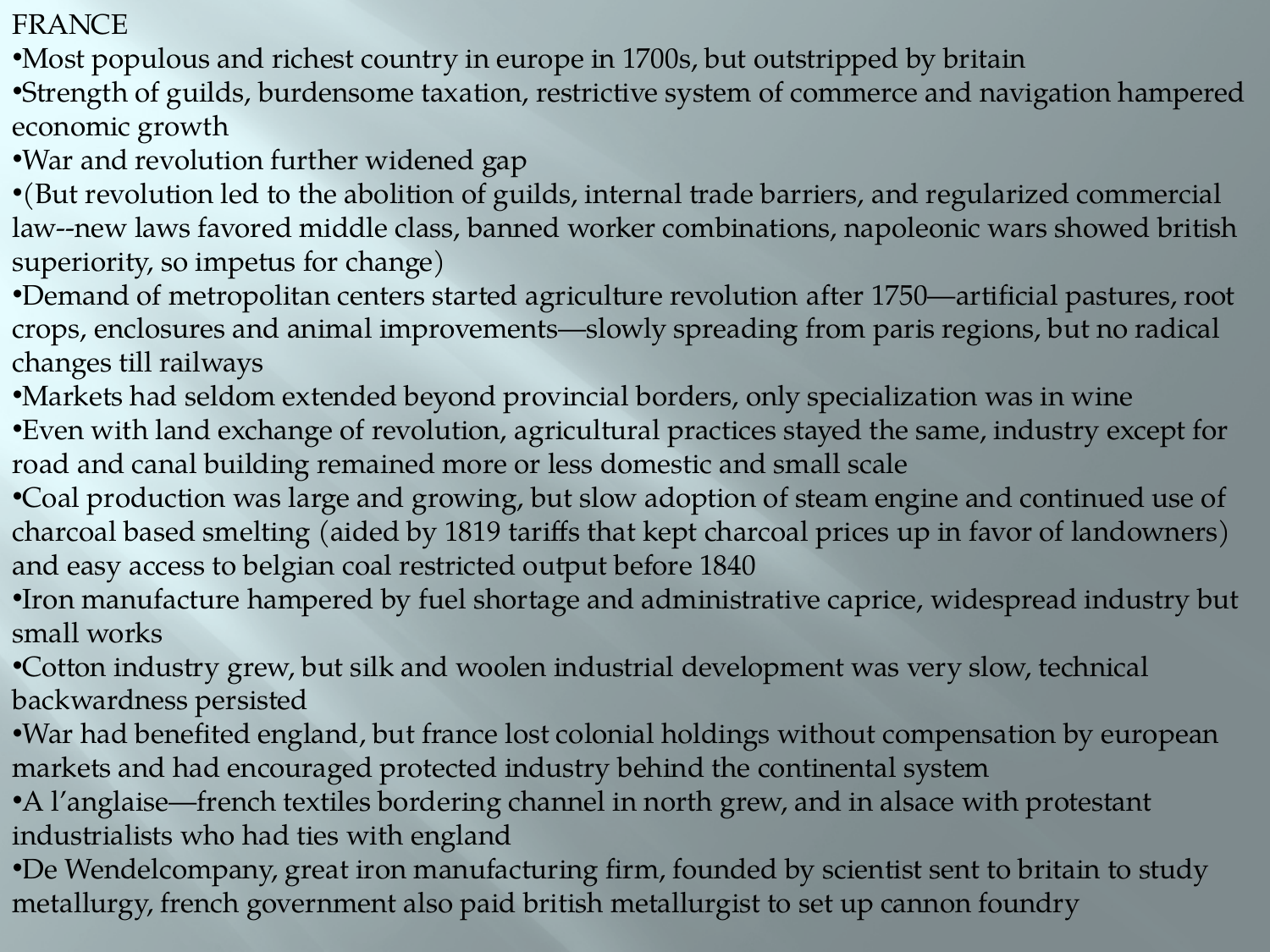

FRANCE
Most populous and richest country in europe in 1700s, but outstripped by britain
Strength of guilds, burdensome taxation, restrictive system of commerce and navigation hampered economic growth
War and revolution further widened gap
(But revolution led to the abolition of guilds, internal trade barriers, and regularized commercial law--new laws favored middle class, banned worker combinations, napoleonic wars showed british superiority, so impetus for change)
Demand of metropolitan centers started agriculture revolution after 1750—artificial pastures, root crops, enclosures and animal improvements—slowly spreading from paris regions, but no radical changes till railways
Markets had seldom extended beyond provincial borders, only specialization was in wine
Even with land exchange of revolution, agricultural practices stayed the same, industry except for road and canal building remained more or less domestic and small scale
Coal production was large and growing, but slow adoption of steam engine and continued use of charcoal based smelting (aided by 1819 tariffs that kept charcoal prices up in favor of landowners) and easy access to belgian coal restricted output before 1840
Iron manufacture hampered by fuel shortage and administrative caprice, widespread industry but small works
Cotton industry grew, but silk and woolen industrial development was very slow, technical backwardness persisted
War had benefited england, but france lost colonial holdings without compensation by european markets and had encouraged protected industry behind the continental system
A l’anglaise—french textiles bordering channel in north grew, and in alsace with protestant industrialists who had ties with england
De Wendelcompany, great iron manufacturing firm, founded by scientist sent to britain to study metallurgy, french government also paid british metallurgist to set up cannon foundry